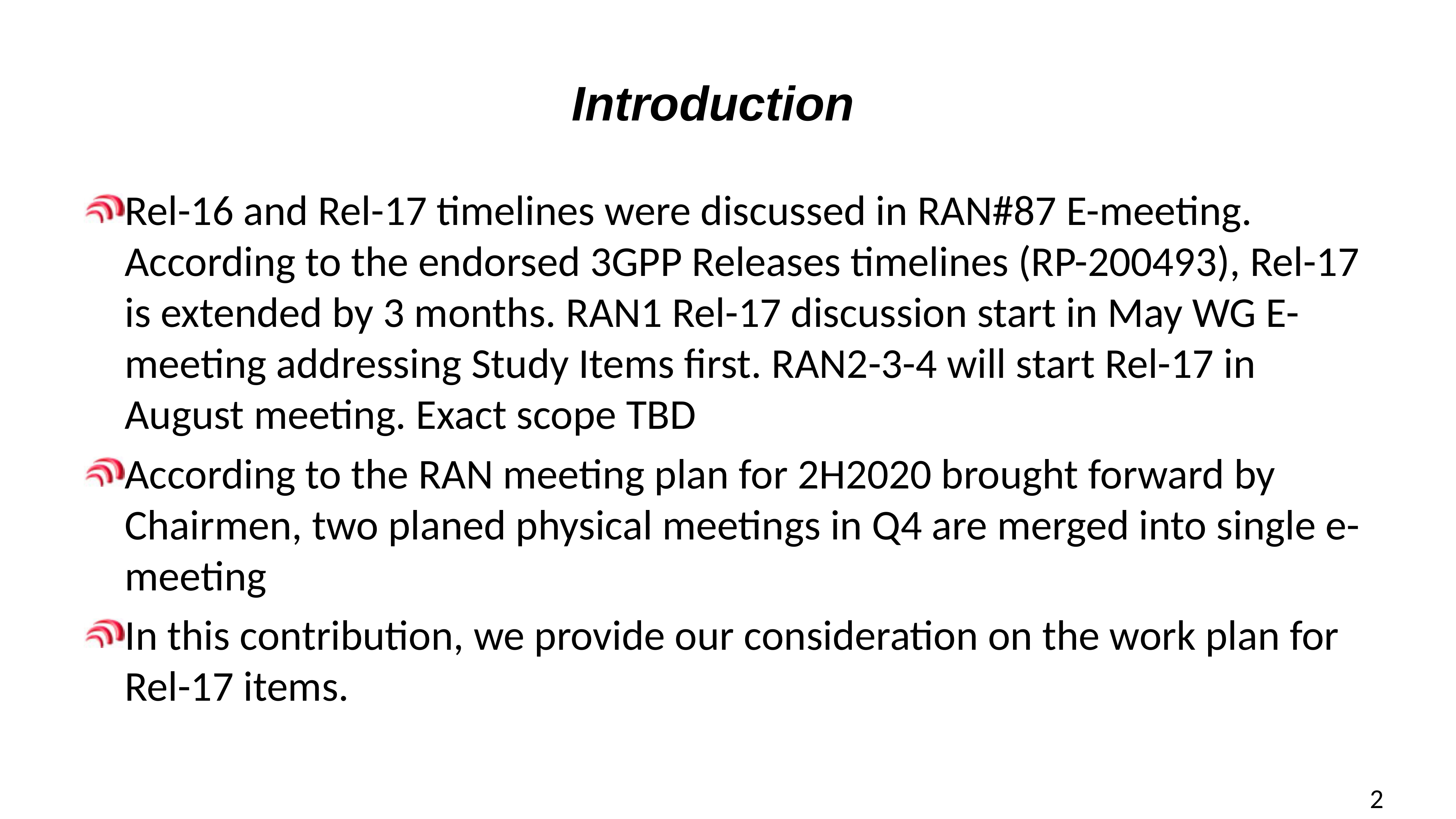

Introduction
Rel-16 and Rel-17 timelines were discussed in RAN#87 E-meeting. According to the endorsed 3GPP Releases timelines (RP-200493), Rel-17 is extended by 3 months. RAN1 Rel-17 discussion start in May WG E-meeting addressing Study Items first. RAN2-3-4 will start Rel-17 in August meeting. Exact scope TBD
According to the RAN meeting plan for 2H2020 brought forward by Chairmen, two planed physical meetings in Q4 are merged into single e-meeting
In this contribution, we provide our consideration on the work plan for Rel-17 items.

2